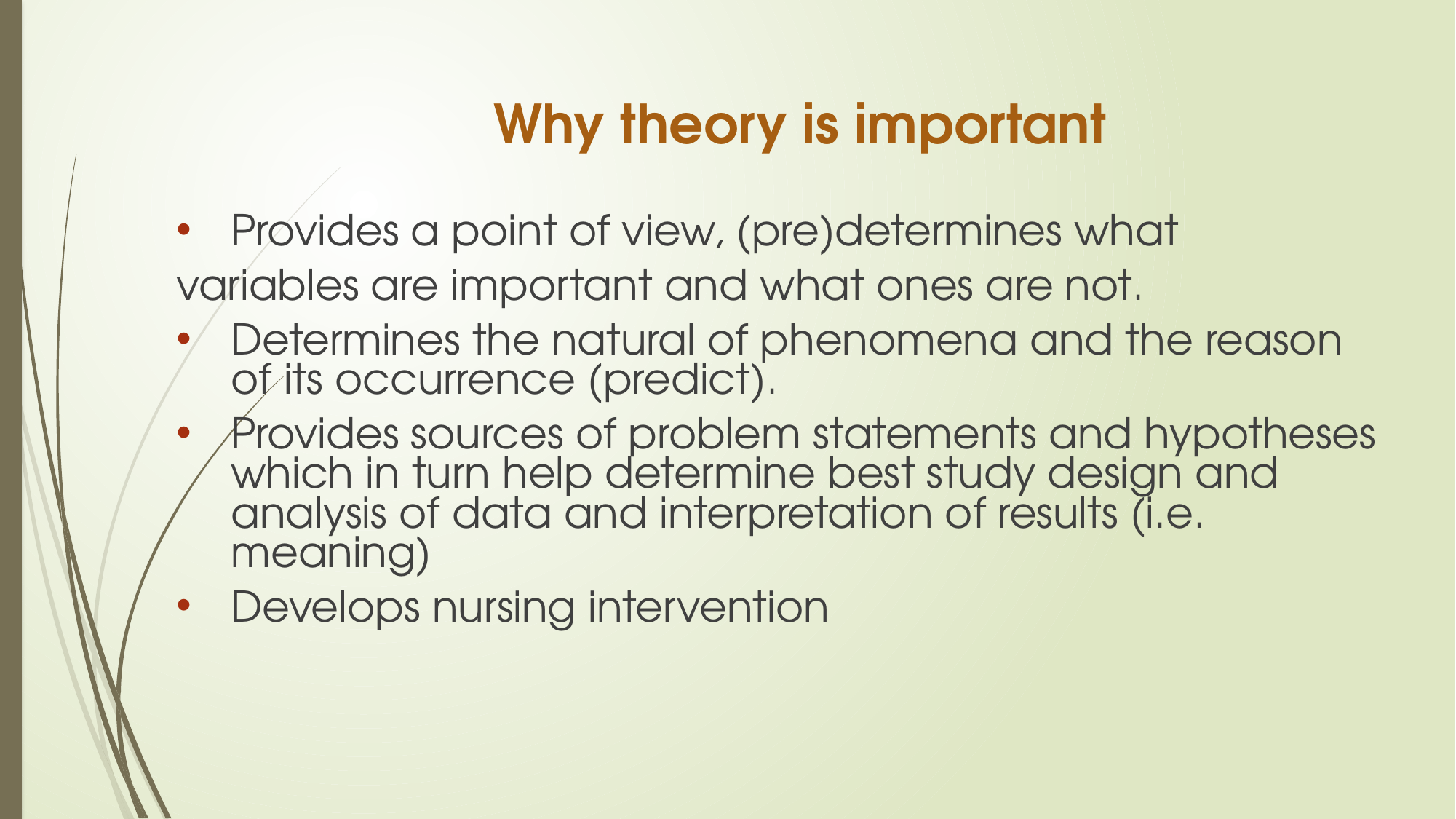

# Why theory is important
Provides a point of view, (pre)determines what
variables are important and what ones are not.
Determines the natural of phenomena and the reason of its occurrence (predict).
Provides sources of problem statements and hypotheses which in turn help determine best study design and analysis of data and interpretation of results (i.e. meaning)
Develops nursing intervention